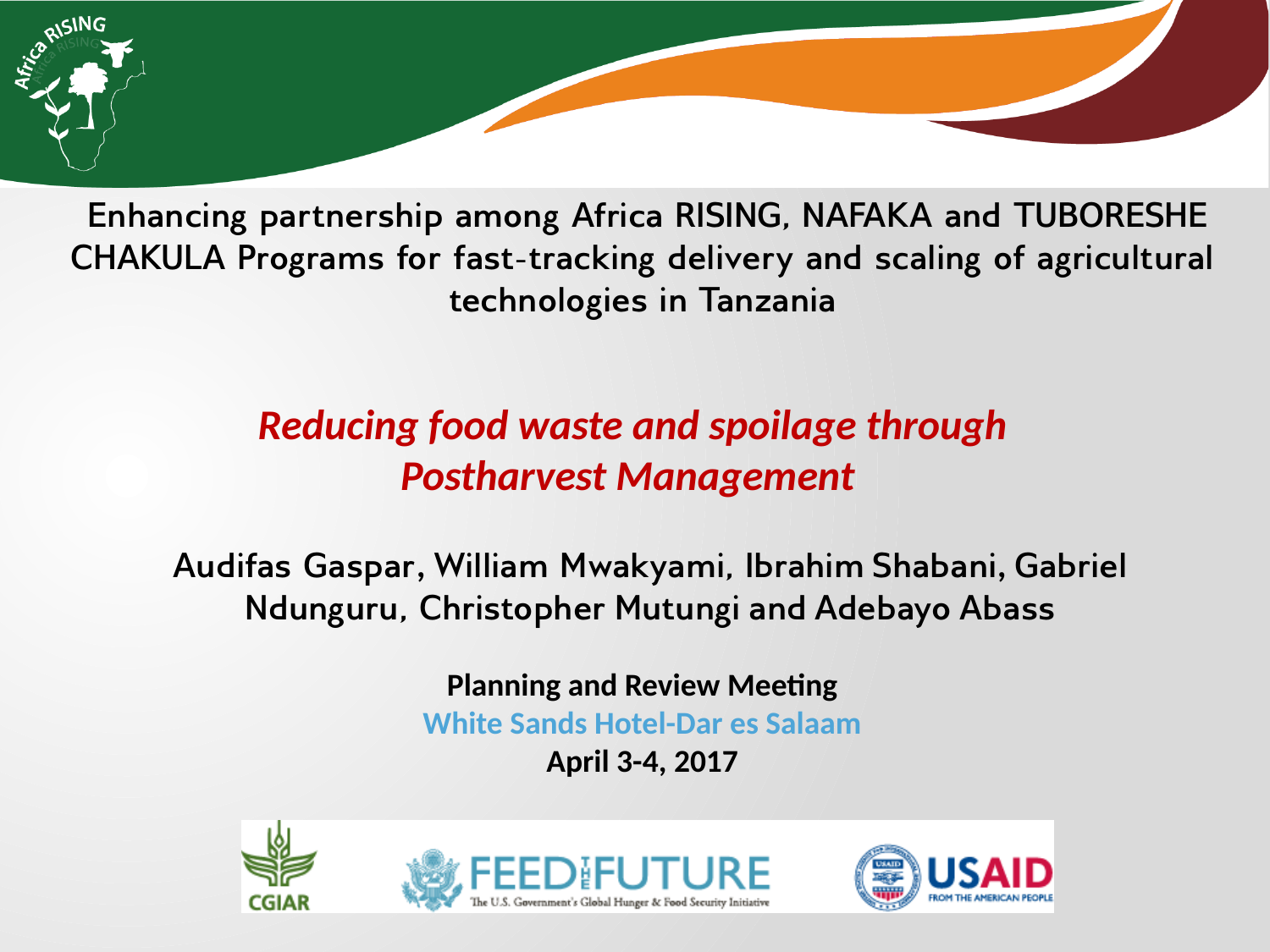

Enhancing partnership among Africa RISING, NAFAKA and TUBORESHE CHAKULA Programs for fast-tracking delivery and scaling of agricultural technologies in Tanzania
Reducing food waste and spoilage through Postharvest Management
Audifas Gaspar, William Mwakyami, Ibrahim Shabani, Gabriel Ndunguru, Christopher Mutungi and Adebayo Abass
Planning and Review Meeting
White Sands Hotel-Dar es Salaam
April 3-4, 2017